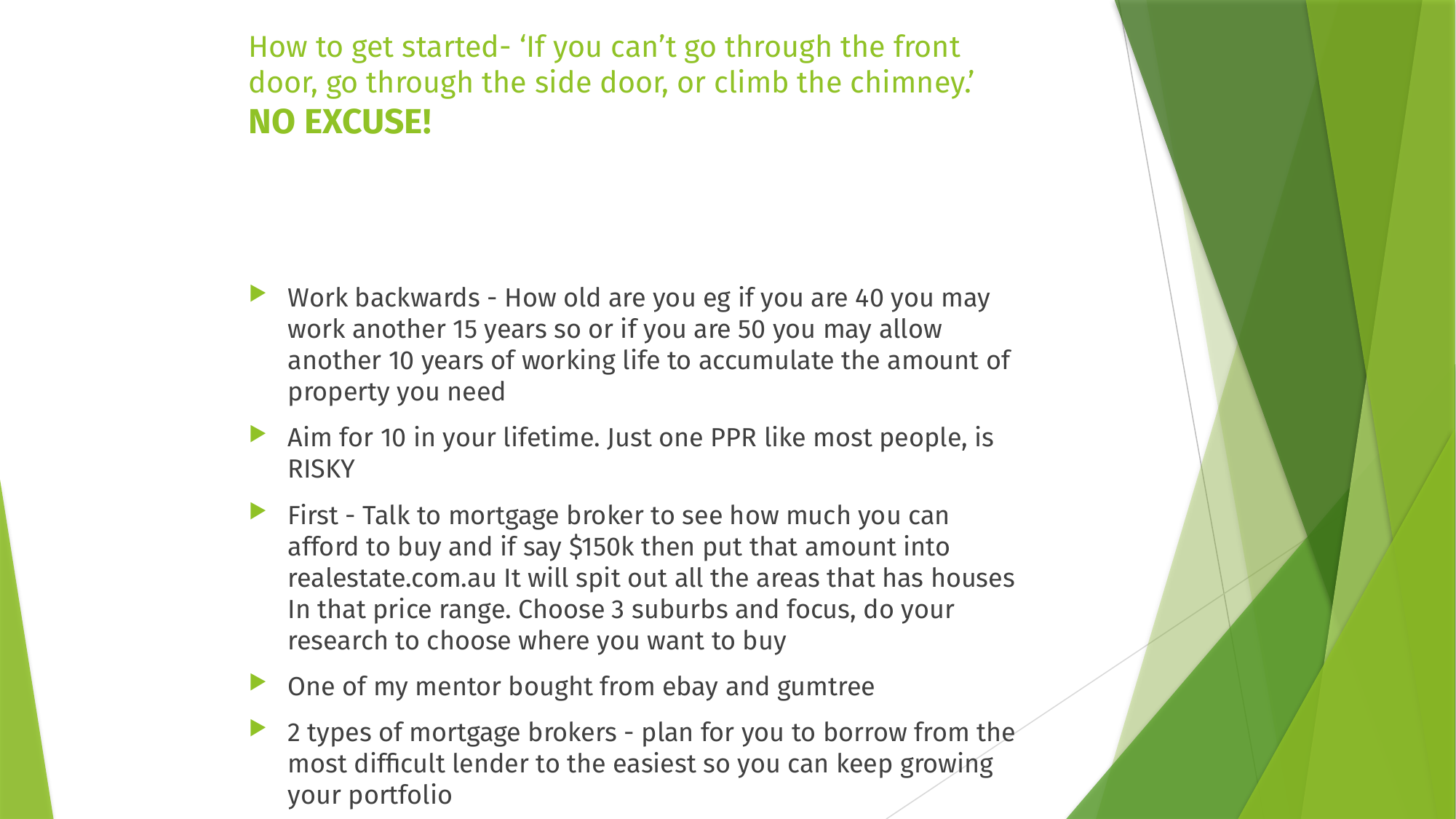

# How to get started- ‘If you can’t go through the front door, go through the side door, or climb the chimney.’ NO EXCUSE!
Work backwards - How old are you eg if you are 40 you may work another 15 years so or if you are 50 you may allow another 10 years of working life to accumulate the amount of property you need
Aim for 10 in your lifetime. Just one PPR like most people, is RISKY
First - Talk to mortgage broker to see how much you can afford to buy and if say $150k then put that amount into realestate.com.au It will spit out all the areas that has houses In that price range. Choose 3 suburbs and focus, do your research to choose where you want to buy
One of my mentor bought from ebay and gumtree
2 types of mortgage brokers - plan for you to borrow from the most difficult lender to the easiest so you can keep growing your portfolio